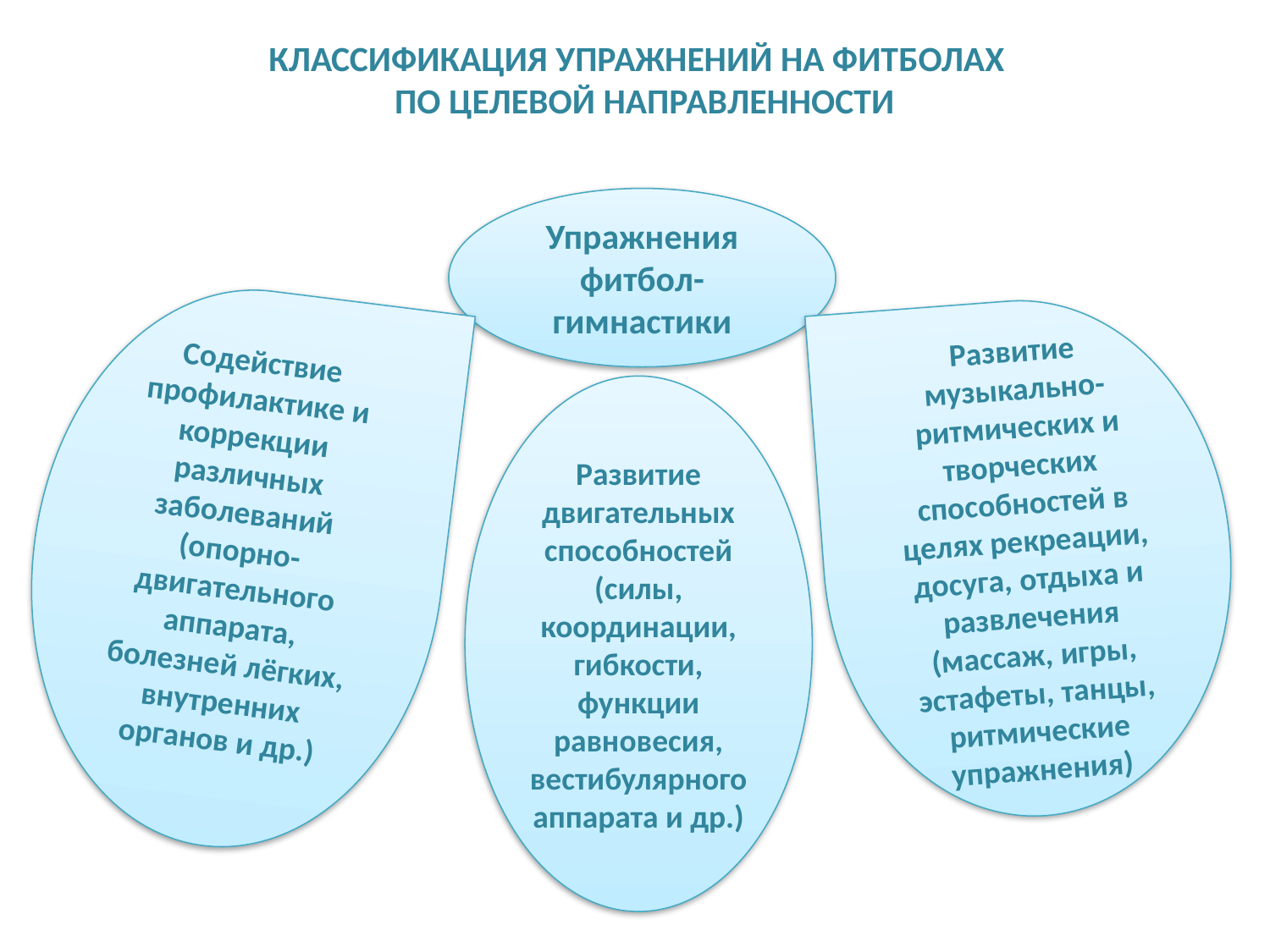

Классификация упражнений на фитболах
 по целевой направленности
Упражнения фитбол-гимнастики
Содействие профилактике и коррекции различных заболеваний (опорно-двигательного аппарата, болезней лёгких, внутренних органов и др.)

Развитие музыкально-ритмических и творческих способностей в целях рекреации, досуга, отдыха и развлечения (массаж, игры, эстафеты, танцы, ритмические упражнения)
Развитие двигательных способностей (силы, координации, гибкости, функции равновесия, вестибулярного аппарата и др.)